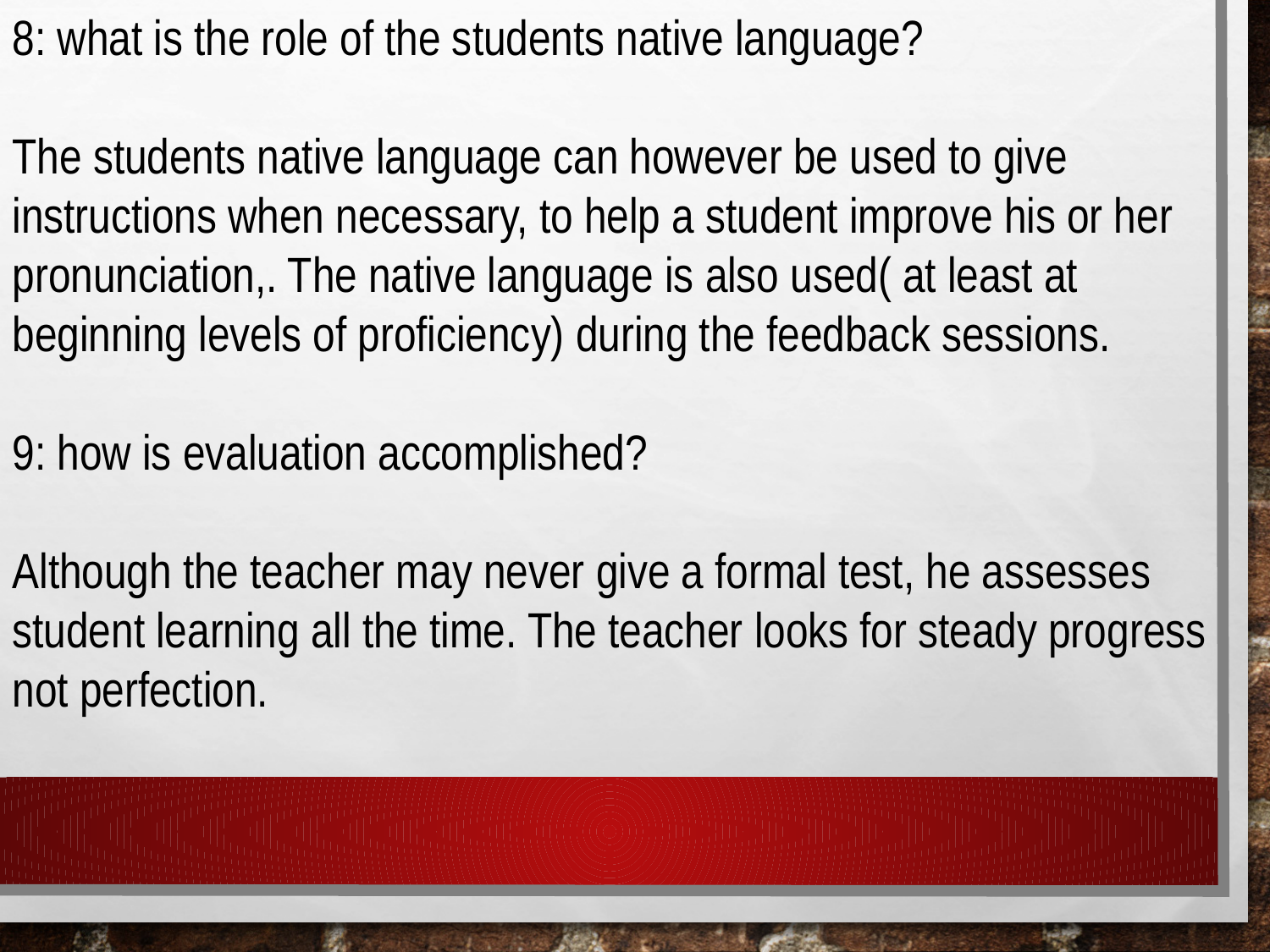

8: what is the role of the students native language?

The students native language can however be used to give instructions when necessary, to help a student improve his or her pronunciation,. The native language is also used( at least at beginning levels of proficiency) during the feedback sessions.

9: how is evaluation accomplished?

Although the teacher may never give a formal test, he assesses student learning all the time. The teacher looks for steady progress not perfection.